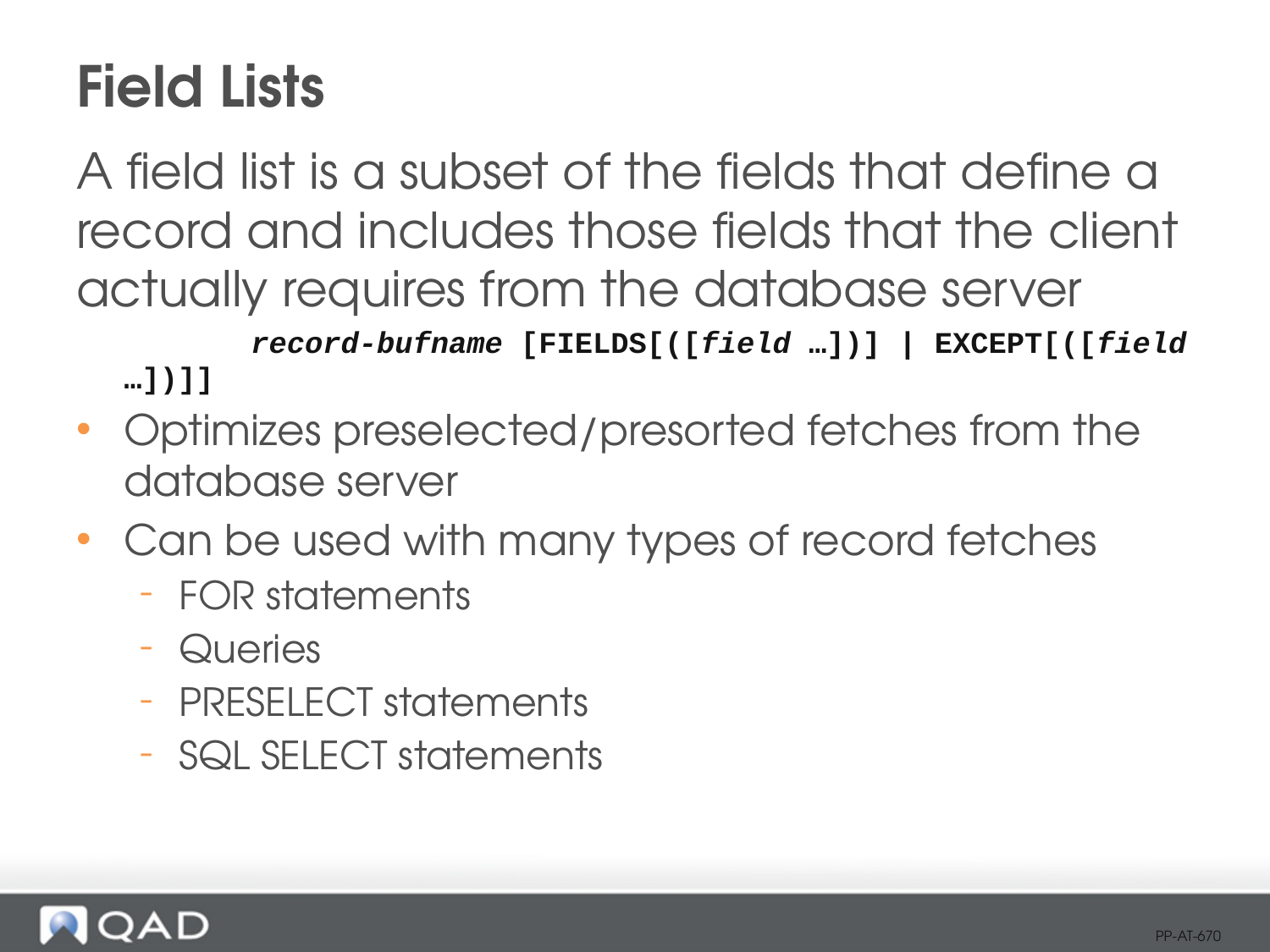

# Field Lists
A field list is a subset of the fields that define a record and includes those fields that the client actually requires from the database server
		record-bufname [FIELDS[([field …])] | EXCEPT[([field …])]]
Optimizes preselected/presorted fetches from the database server
Can be used with many types of record fetches
FOR statements
Queries
PRESELECT statements
SQL SELECT statements

PP-AT-670